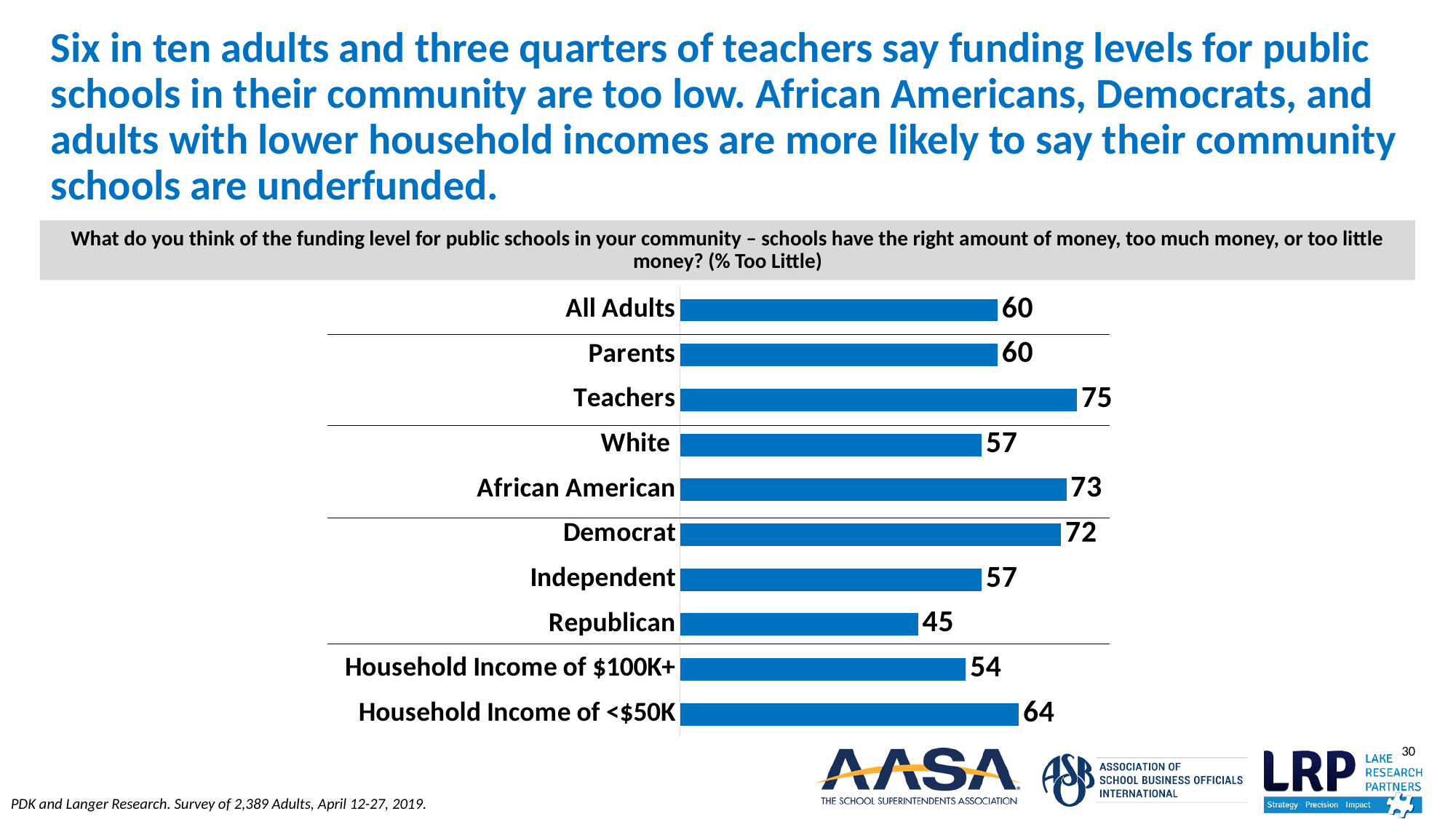

# Six in ten adults and three quarters of teachers say funding levels for public schools in their community are too low. African Americans, Democrats, and adults with lower household incomes are more likely to say their community schools are underfunded.
What do you think of the funding level for public schools in your community – schools have the right amount of money, too much money, or too little money? (% Too Little)

### Chart

| Category | Series 1 |
|---|---|
| Household Income of <$50K | 64.0 |
| Household Income of $100K+ | 54.0 |
| Republican | 45.0 |
| Independent | 57.0 |
| Democrat | 72.0 |
| African American | 73.0 |
| White  | 57.0 |
| Teachers | 75.0 |
| Parents | 60.0 |
| All Adults | 60.0 |
PDK and Langer Research. Survey of 2,389 Adults, April 12-27, 2019.